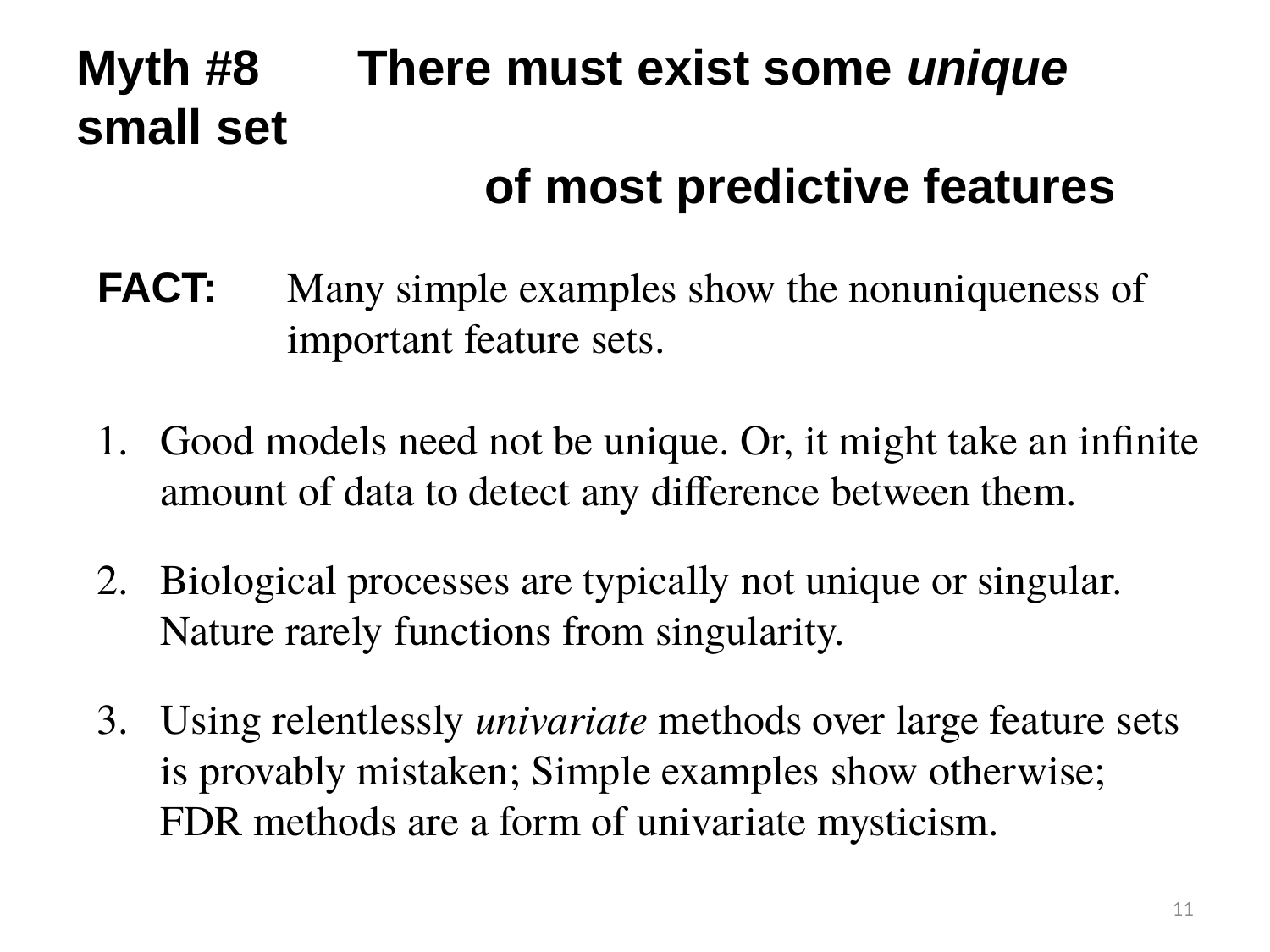

# Myth #8	  There must exist some unique small set of most predictive features
FACT:	Many simple examples show the nonuniqueness of
		important feature sets.

Good models need not be unique. Or, it might take an infinite amount of data to detect any difference between them.

Biological processes are typically not unique or singular.
	Nature rarely functions from singularity.

3.	Using relentlessly univariate methods over large feature sets
	is provably mistaken; Simple examples show otherwise;
	FDR methods are a form of univariate mysticism.
11